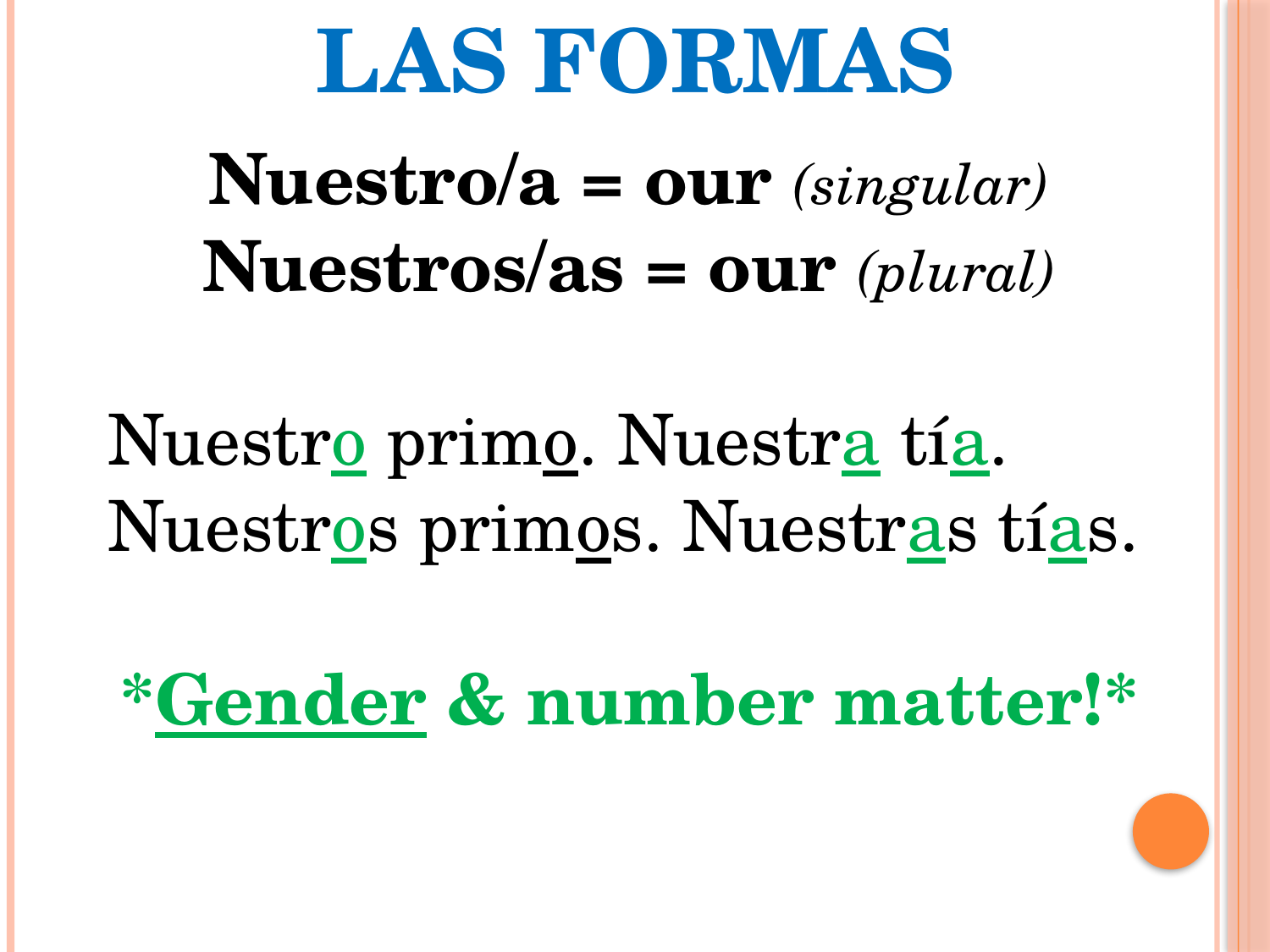

# Las formas
Nuestro/a = our (singular)
Nuestros/as = our (plural)

Nuestro primo. Nuestra tía.
Nuestros primos. Nuestras tías.

*Gender & number matter!*